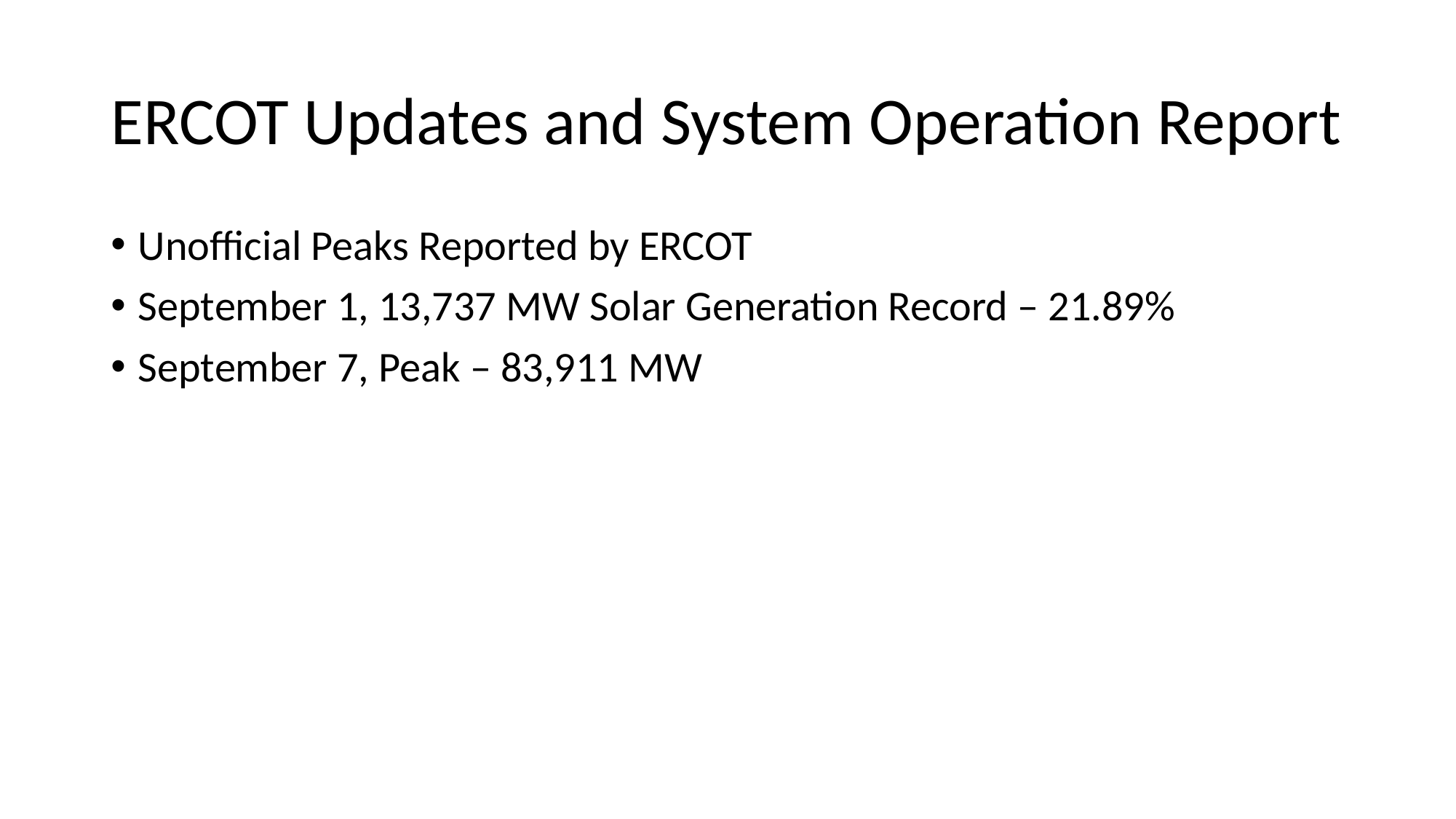

# ERCOT Updates and System Operation Report
Unofficial Peaks Reported by ERCOT
September 1, 13,737 MW Solar Generation Record – 21.89%
September 7, Peak – 83,911 MW